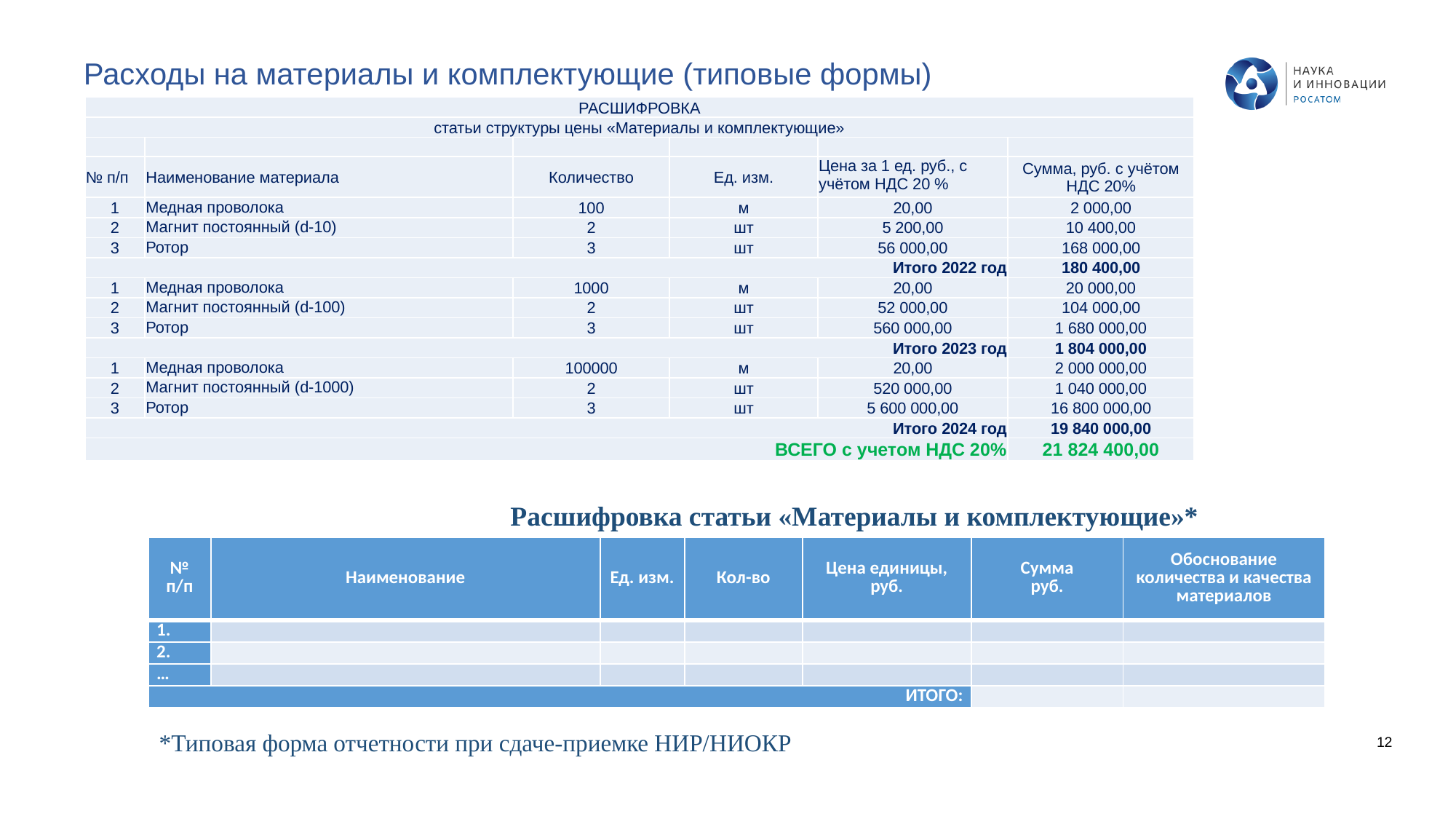

Расходы на материалы и комплектующие (типовые формы)
| РАСШИФРОВКА |  |  |  |  |  |
| --- | --- | --- | --- | --- | --- |
| статьи структуры цены «Материалы и комплектующие» |  |  |  |  |  |
|  |  |  |  |  |  |
| № п/п | Наименование материала | Количество | Ед. изм. | Цена за 1 ед. руб., с учётом НДС 20 % | Сумма, руб. с учётом НДС 20% |
| 1 | Медная проволока | 100 | м | 20,00 | 2 000,00 |
| 2 | Магнит постоянный (d-10) | 2 | шт | 5 200,00 | 10 400,00 |
| 3 | Ротор | 3 | шт | 56 000,00 | 168 000,00 |
| Итого 2022 год |  |  |  |  | 180 400,00 |
| 1 | Медная проволока | 1000 | м | 20,00 | 20 000,00 |
| 2 | Магнит постоянный (d-100) | 2 | шт | 52 000,00 | 104 000,00 |
| 3 | Ротор | 3 | шт | 560 000,00 | 1 680 000,00 |
| Итого 2023 год |  |  |  |  | 1 804 000,00 |
| 1 | Медная проволока | 100000 | м | 20,00 | 2 000 000,00 |
| 2 | Магнит постоянный (d-1000) | 2 | шт | 520 000,00 | 1 040 000,00 |
| 3 | Ротор | 3 | шт | 5 600 000,00 | 16 800 000,00 |
| Итого 2024 год |  |  |  |  | 19 840 000,00 |
| ВСЕГО с учетом НДС 20% |  |  |  |  | 21 824 400,00 |
Расшифровка статьи «Материалы и комплектующие»*
| № п/п | Наименование | Ед. изм. | Кол-во | Цена единицы, руб. | Сумма руб. | Обоснование количества и качества материалов |
| --- | --- | --- | --- | --- | --- | --- |
| 1. |  |  |  |  |  |  |
| 2. |  |  |  |  |  |  |
| … |  |  |  |  |  |  |
| ИТОГО: |  |  |  |  |  |  |
*Типовая форма отчетности при сдаче-приемке НИР/НИОКР